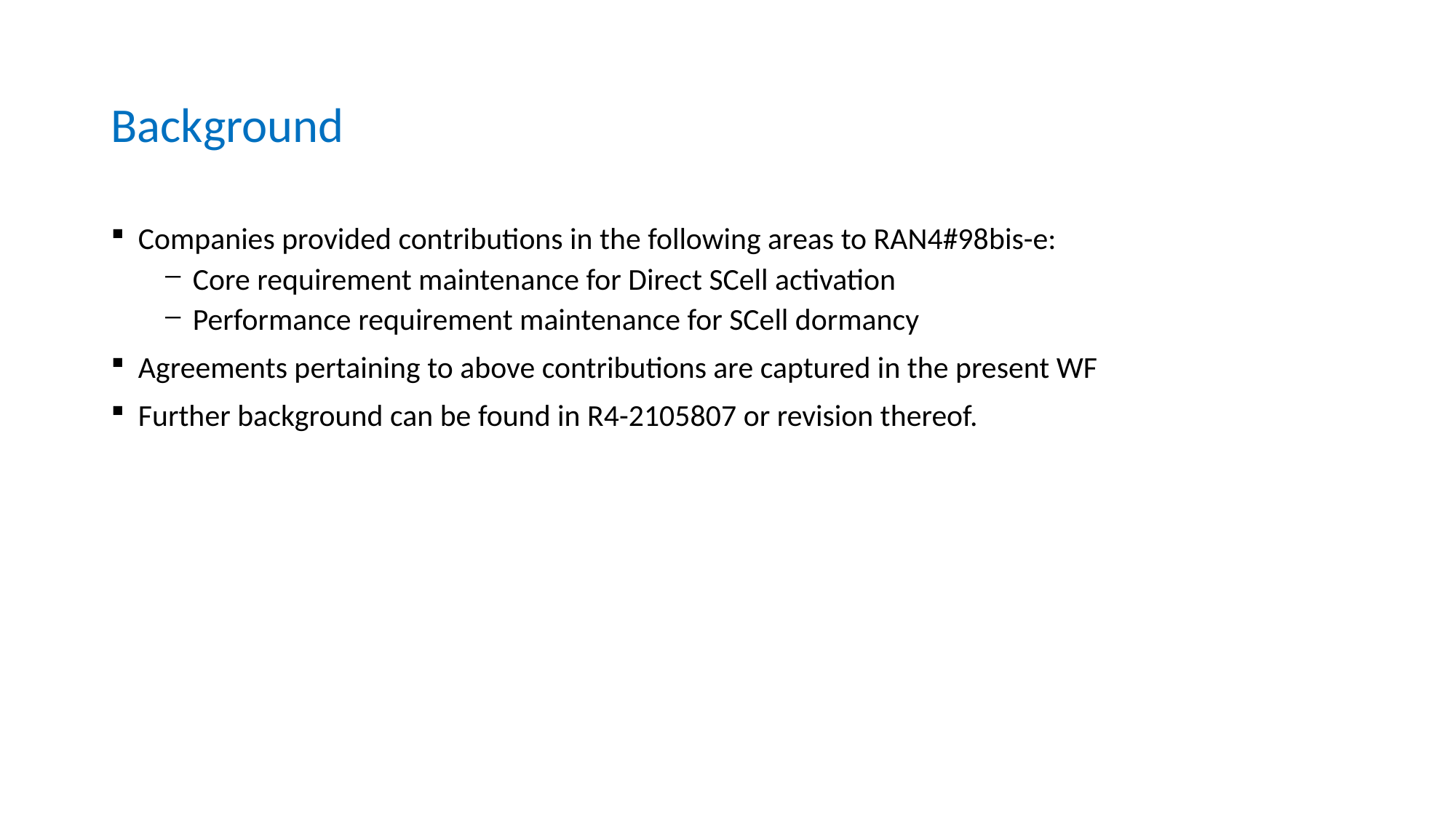

# Background
Companies provided contributions in the following areas to RAN4#98bis-e:
Core requirement maintenance for Direct SCell activation
Performance requirement maintenance for SCell dormancy
Agreements pertaining to above contributions are captured in the present WF
Further background can be found in R4-2105807 or revision thereof.